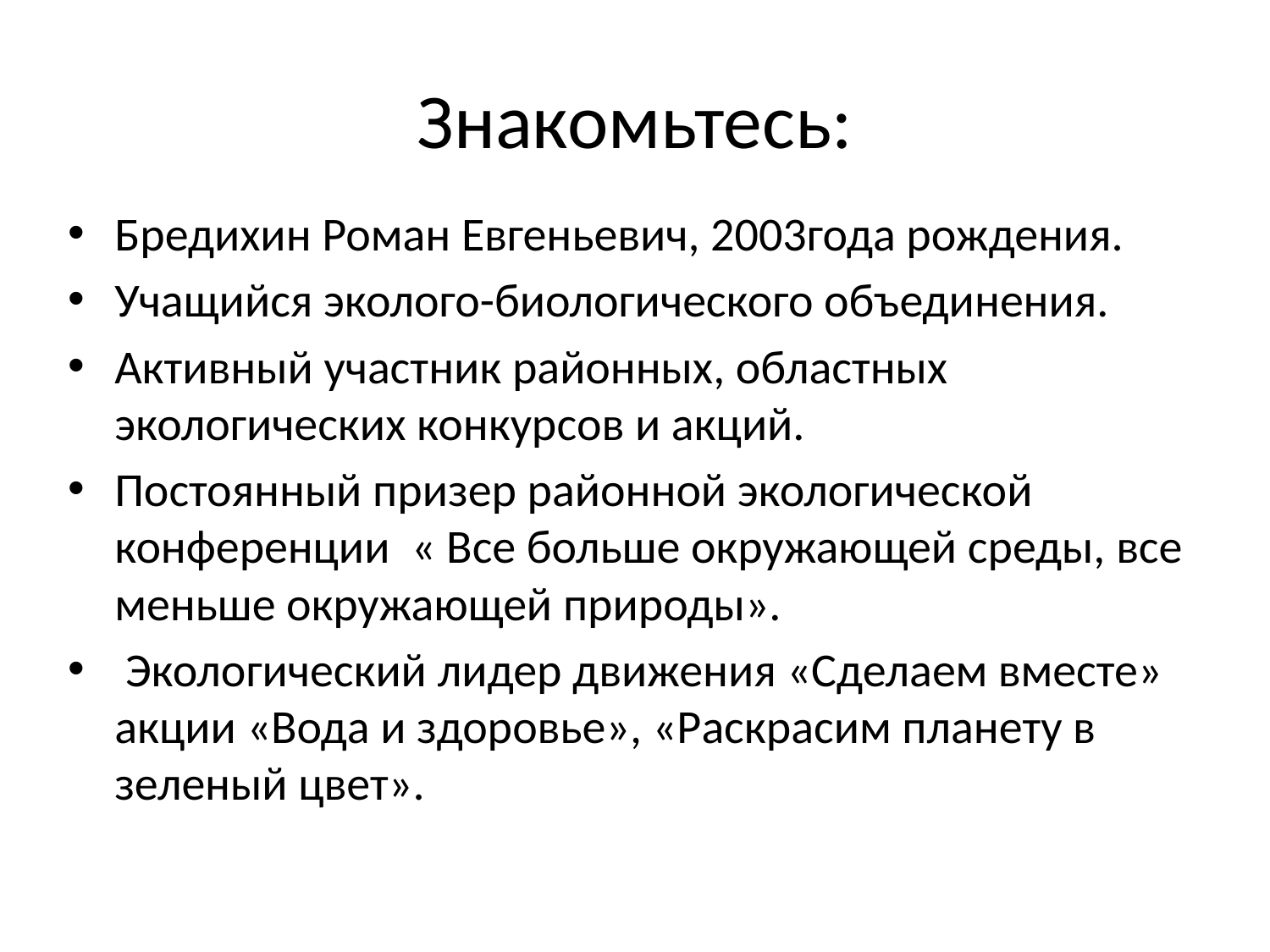

# Знакомьтесь:
Бредихин Роман Евгеньевич, 2003года рождения.
Учащийся эколого-биологического объединения.
Активный участник районных, областных экологических конкурсов и акций.
Постоянный призер районной экологической конференции  « Все больше окружающей среды, все меньше окружающей природы».
 Экологический лидер движения «Сделаем вместе» акции «Вода и здоровье», «Раскрасим планету в зеленый цвет».